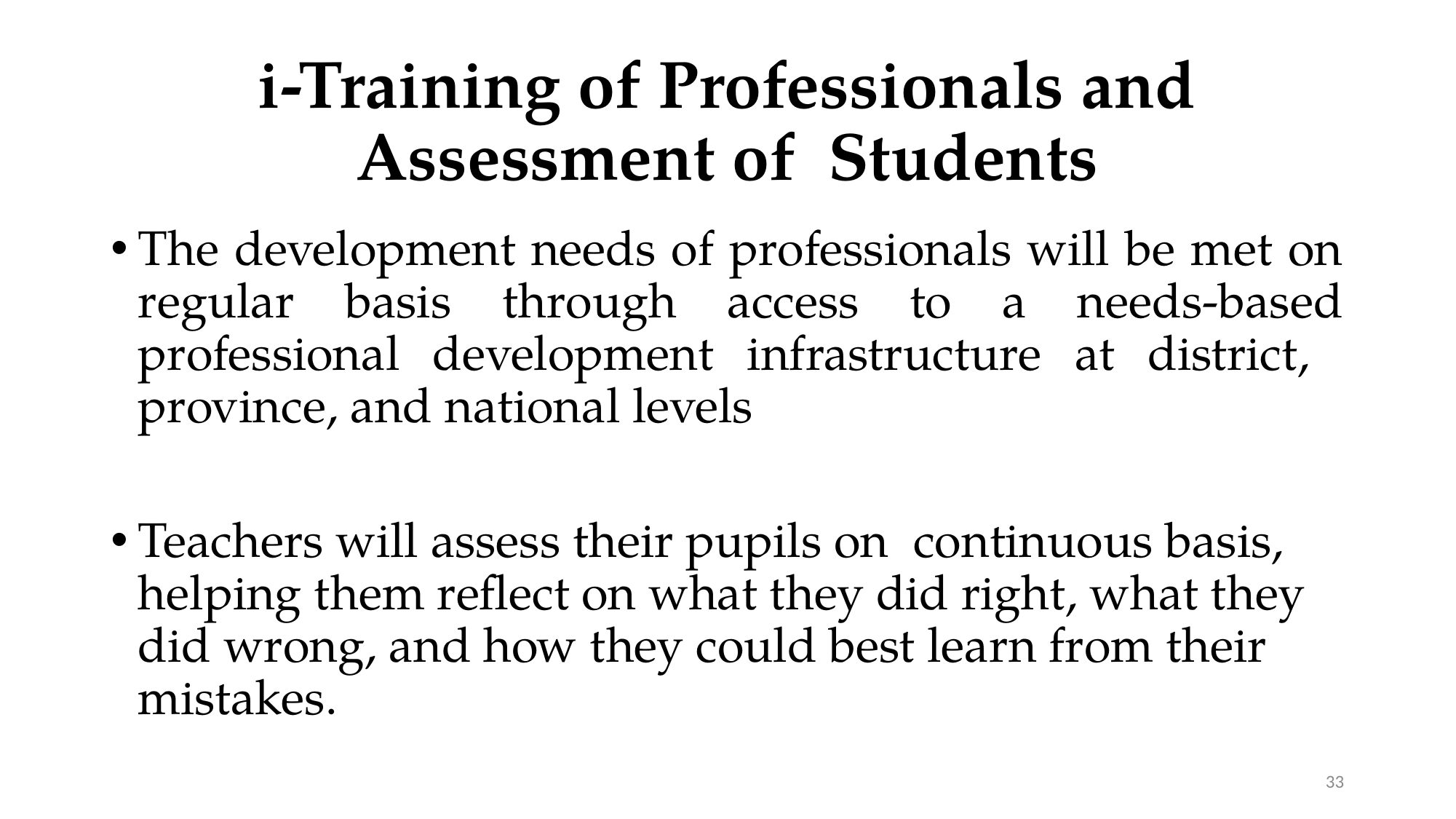

# i-Training of Professionals and Assessment of  Students
The development needs of professionals will be met on regular basis through access to a needs-based professional development infrastructure at district,  province, and national levels

Teachers will assess their pupils on  continuous basis, helping them reflect on what they did right, what they did wrong, and how they could best learn from their mistakes.

33